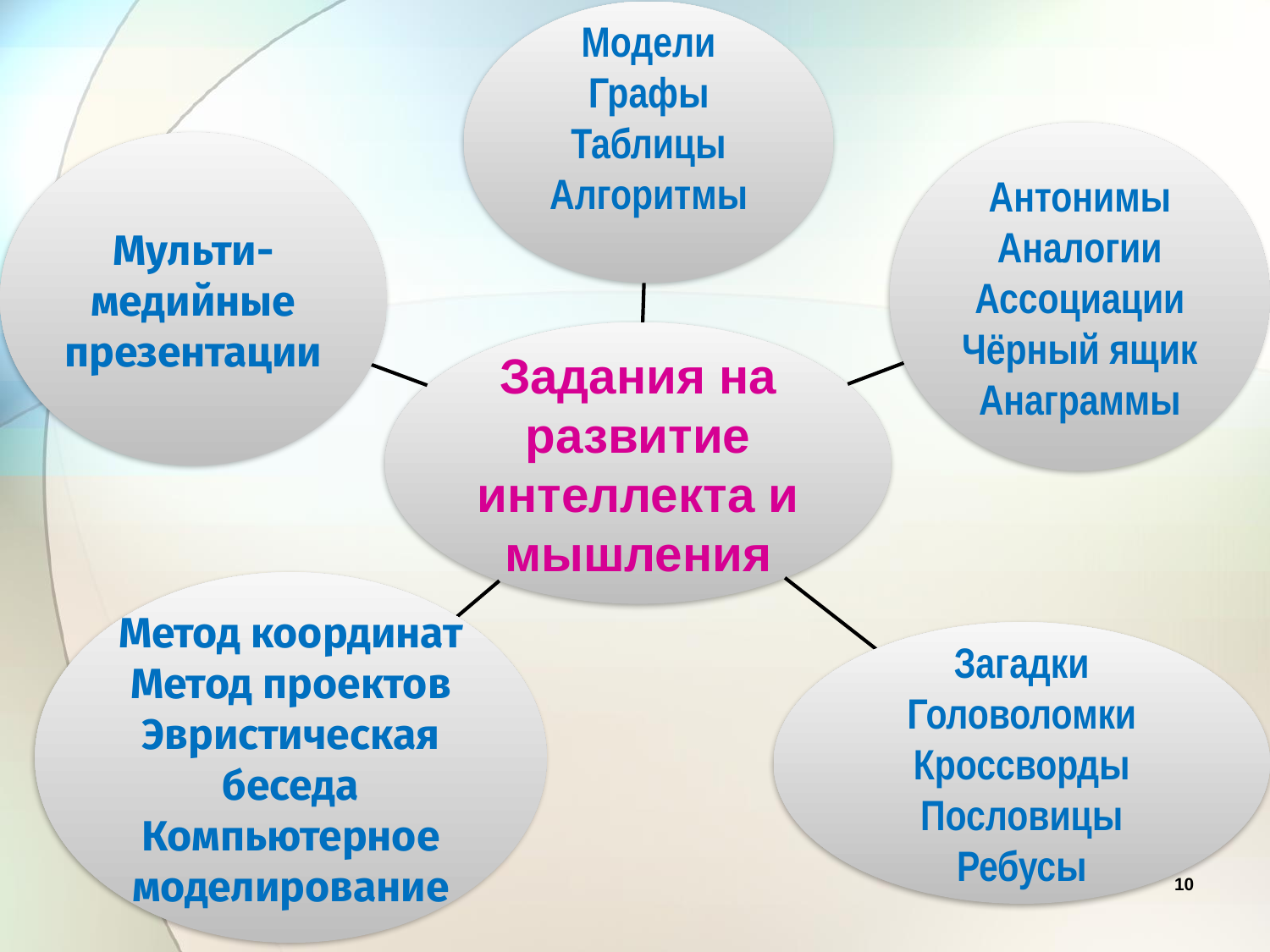

Задания на развитие интеллекта и мышления

Модели
Графы
Таблицы
Алгоритмы

Антонимы
Аналогии
Ассоциации
Чёрный ящик
Анаграммы

Загадки
Головоломки
Кроссворды
Пословицы
Ребусы

Метод координат
Метод проектов
Эвристическая беседа
Компьютерное моделирование

Мульти-
медийные презентации
#
10